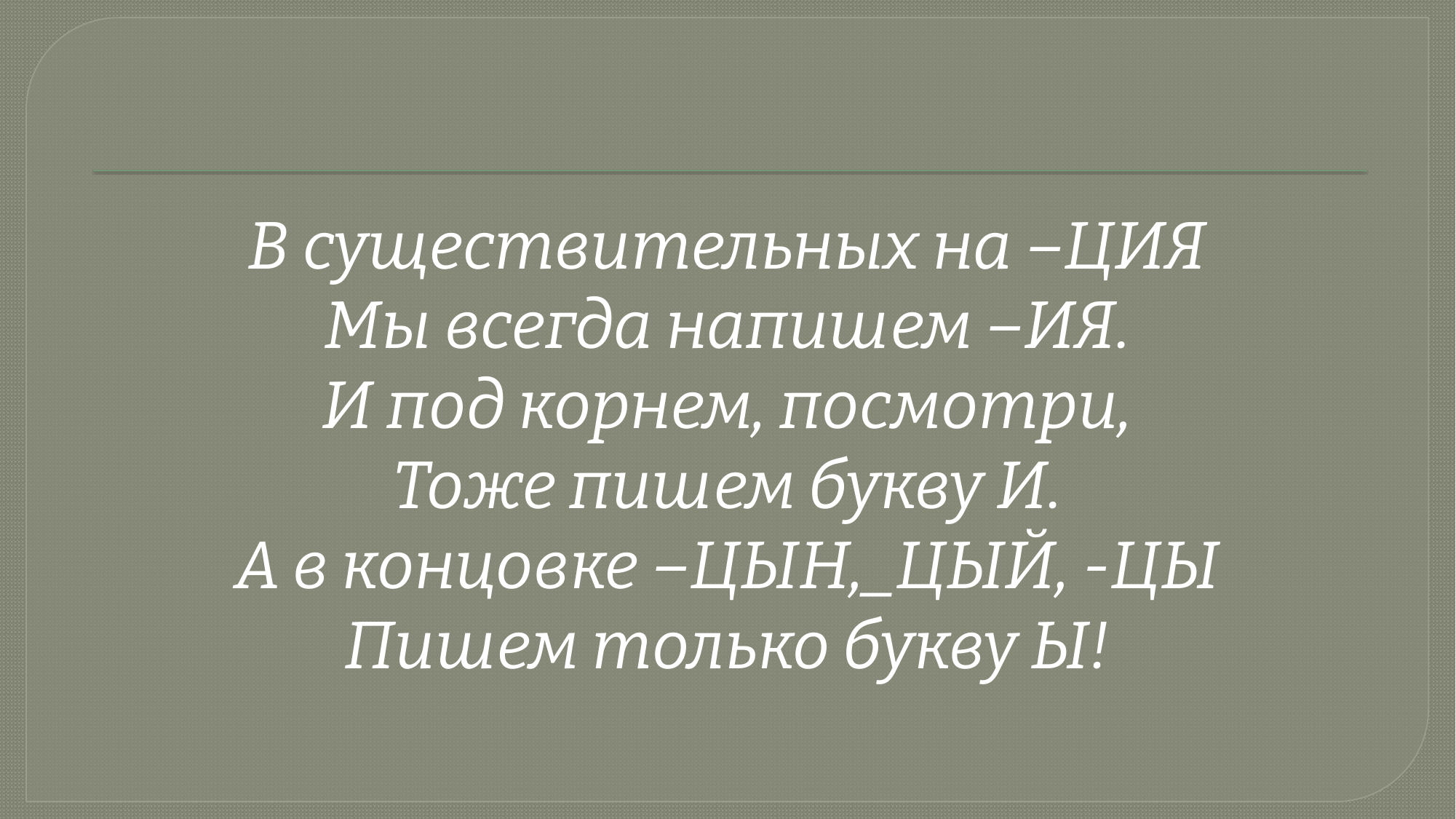

В существительных на –ЦИЯ
Мы всегда напишем –ИЯ.
И под корнем, посмотри,
Тоже пишем букву И.
А в концовке –ЦЫН,_ЦЫЙ, -ЦЫ
Пишем только букву Ы!